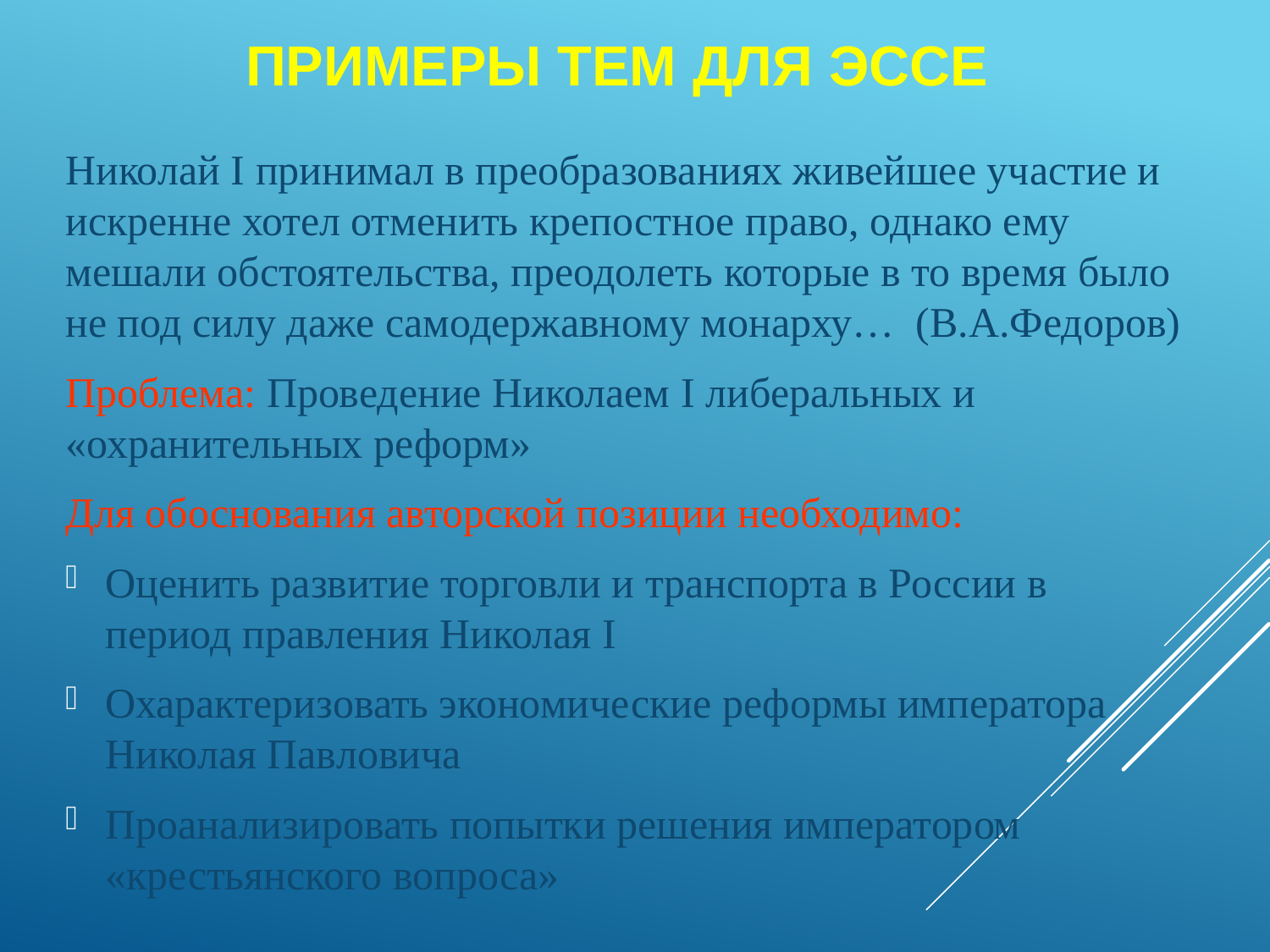

# Примеры тем для эссе
Николай I принимал в преобразованиях живейшее участие и искренне хотел отменить крепостное право, однако ему мешали обстоятельства, преодолеть которые в то время было не под силу даже самодержавному монарху…  (В.А.Федоров)
Проблема: Проведение Николаем I либеральных и «охранительных реформ»
Для обоснования авторской позиции необходимо:
Оценить развитие торговли и транспорта в России в период правления Николая I
Охарактеризовать экономические реформы императора Николая Павловича
Проанализировать попытки решения императором «крестьянского вопроса»